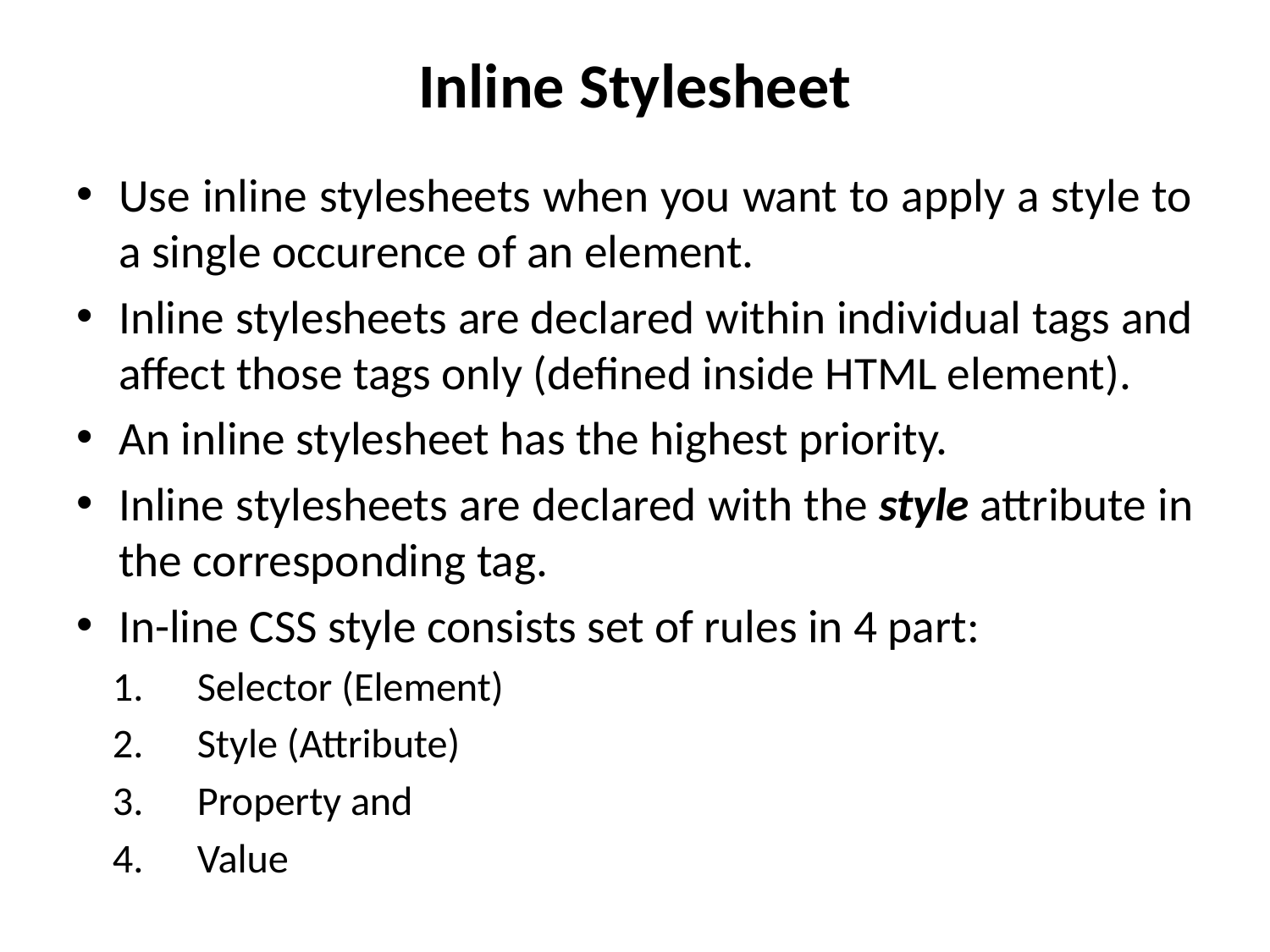

# Inline Stylesheet
Use inline stylesheets when you want to apply a style to a single occurence of an element.
Inline stylesheets are declared within individual tags and affect those tags only (defined inside HTML element).
An inline stylesheet has the highest priority.
Inline stylesheets are declared with the style attribute in the corresponding tag.
In-line CSS style consists set of rules in 4 part:
Selector (Element)
Style (Attribute)
Property and
Value